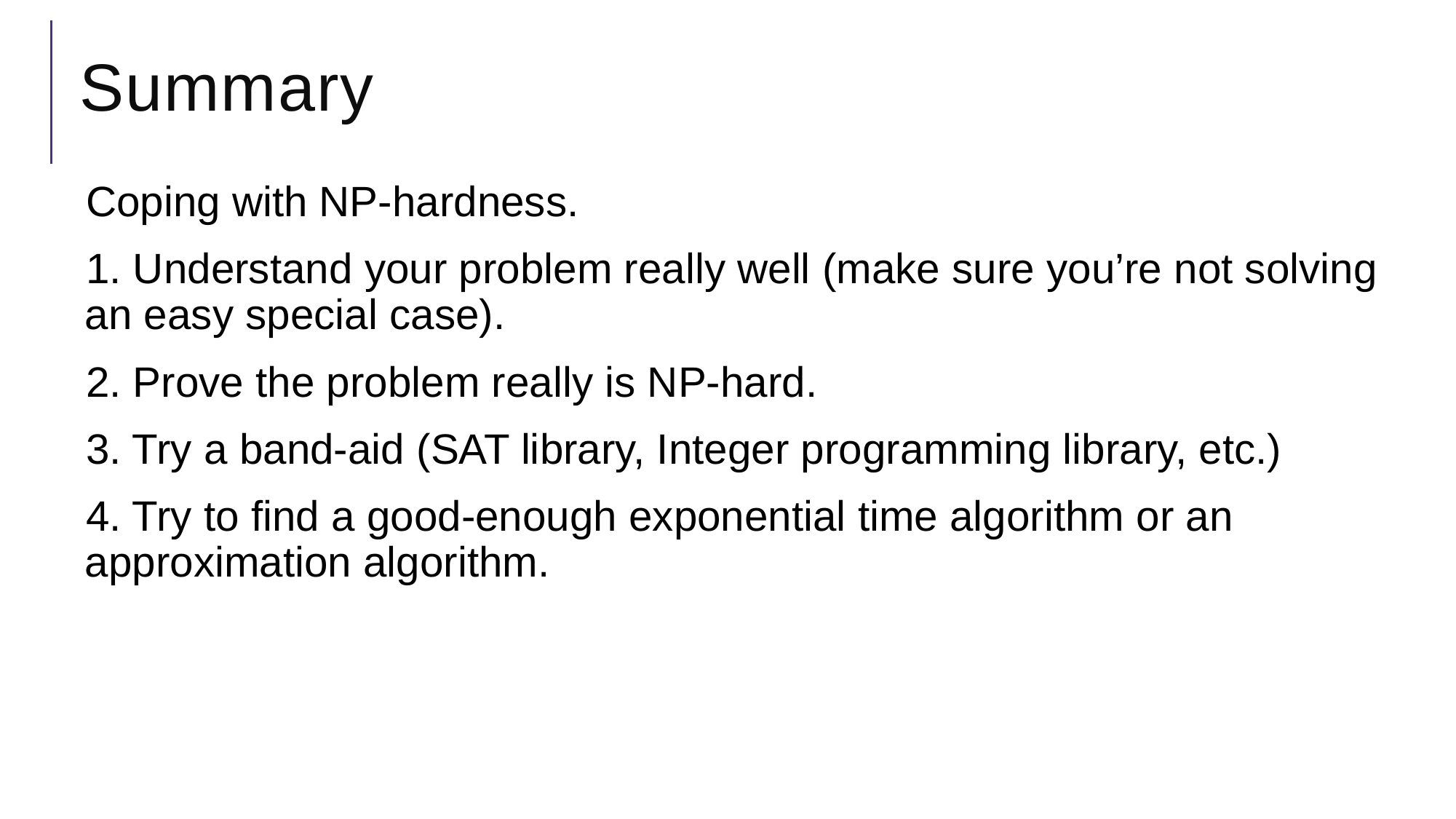

# Summary
Coping with NP-hardness.
1. Understand your problem really well (make sure you’re not solving an easy special case).
2. Prove the problem really is NP-hard.
3. Try a band-aid (SAT library, Integer programming library, etc.)
4. Try to find a good-enough exponential time algorithm or an approximation algorithm.